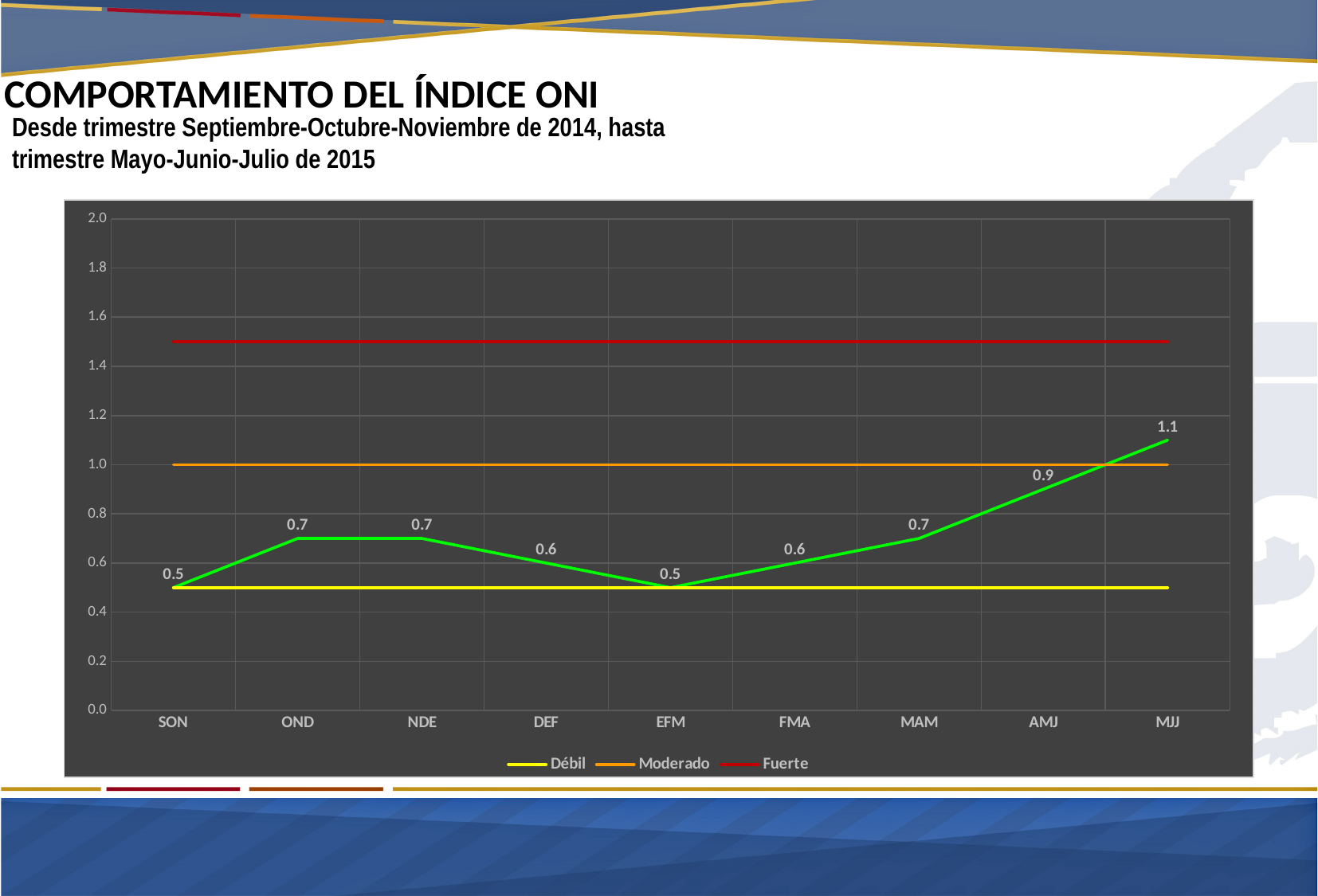

COMPORTAMIENTO DEL ÍNDICE ONI
Desde trimestre Septiembre-Octubre-Noviembre de 2014, hasta trimestre Mayo-Junio-Julio de 2015

### Chart

| Category |  | Débil | Moderado | Fuerte |
|---|---|---|---|---|
| SON | 0.5 | 0.5 | 1.0 | 1.5 |
| OND | 0.7 | 0.5 | 1.0 | 1.5 |
| NDE | 0.7 | 0.5 | 1.0 | 1.5 |
| DEF | 0.6 | 0.5 | 1.0 | 1.5 |
| EFM | 0.5 | 0.5 | 1.0 | 1.5 |
| FMA | 0.6 | 0.5 | 1.0 | 1.5 |
| MAM | 0.7 | 0.5 | 1.0 | 1.5 |
| AMJ | 0.9 | 0.5 | 1.0 | 1.5 |
| MJJ | 1.1 | 0.5 | 1.0 | 1.5 |